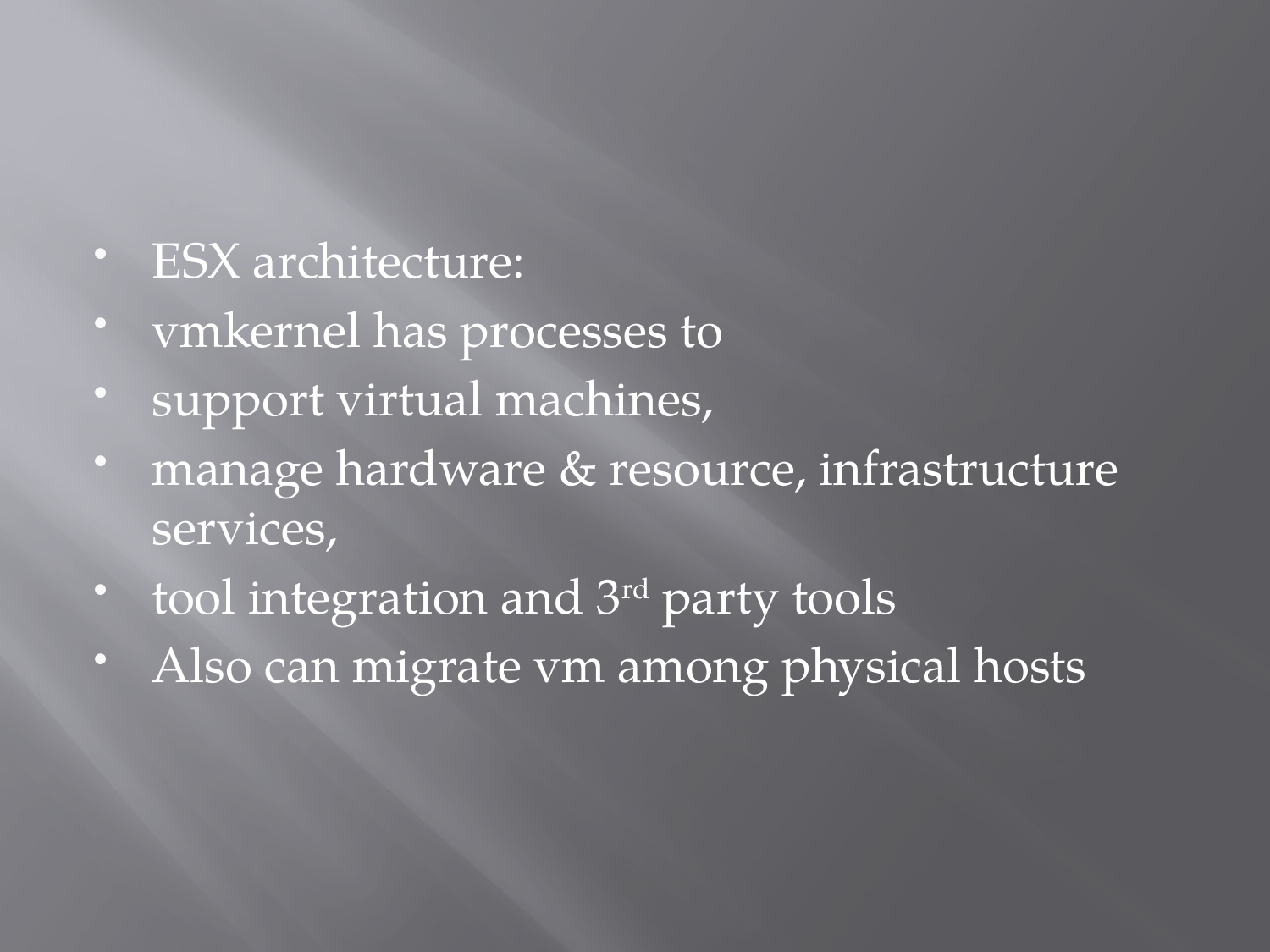

#
ESX architecture:
vmkernel has processes to
support virtual machines,
manage hardware & resource, infrastructure services,
tool integration and 3rd party tools
Also can migrate vm among physical hosts